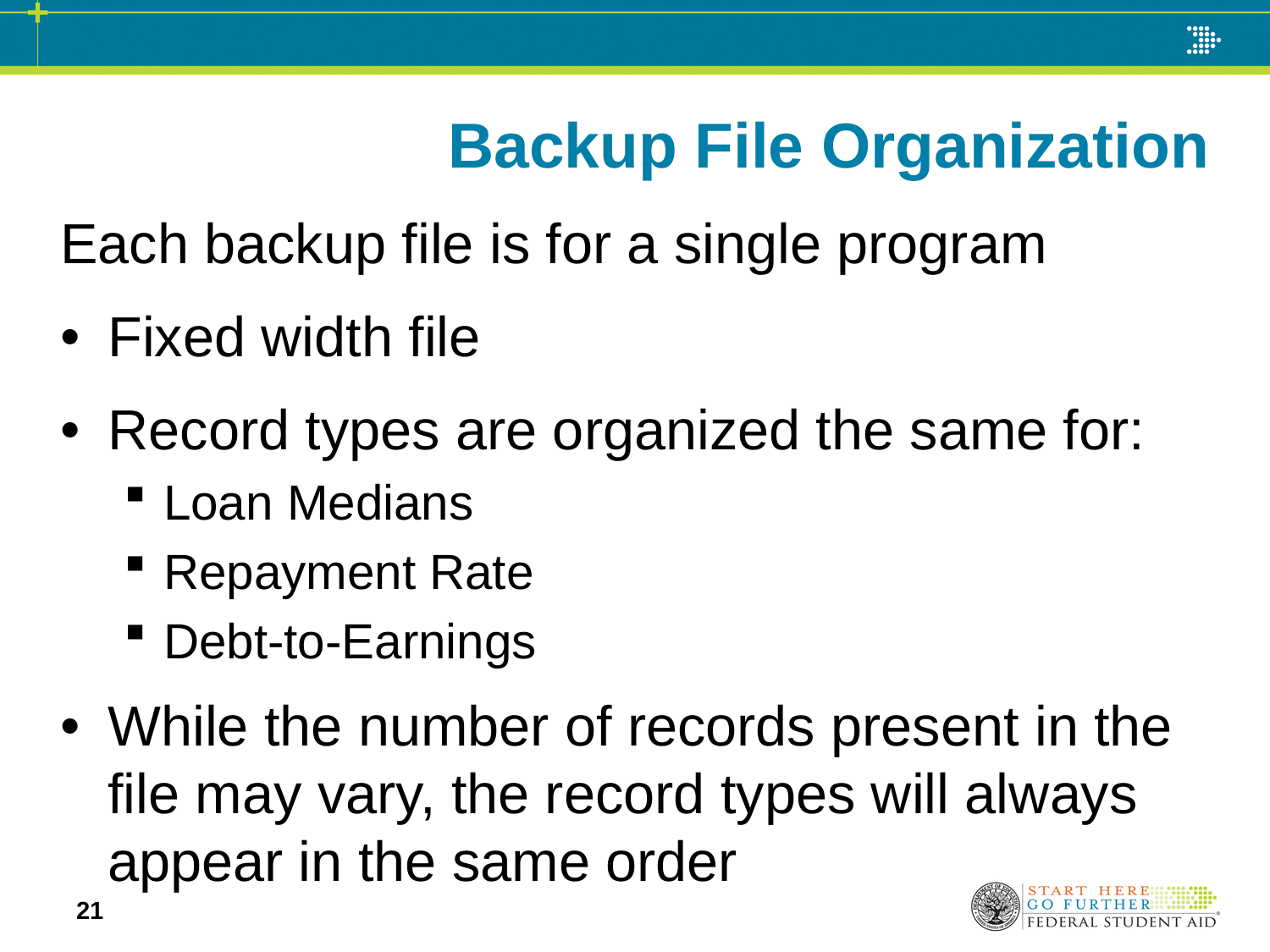

# Backup File Organization
Each backup file is for a single program
Fixed width file
Record types are organized the same for:
Loan Medians
Repayment Rate
Debt-to-Earnings
While the number of records present in the file may vary, the record types will always appear in the same order

21